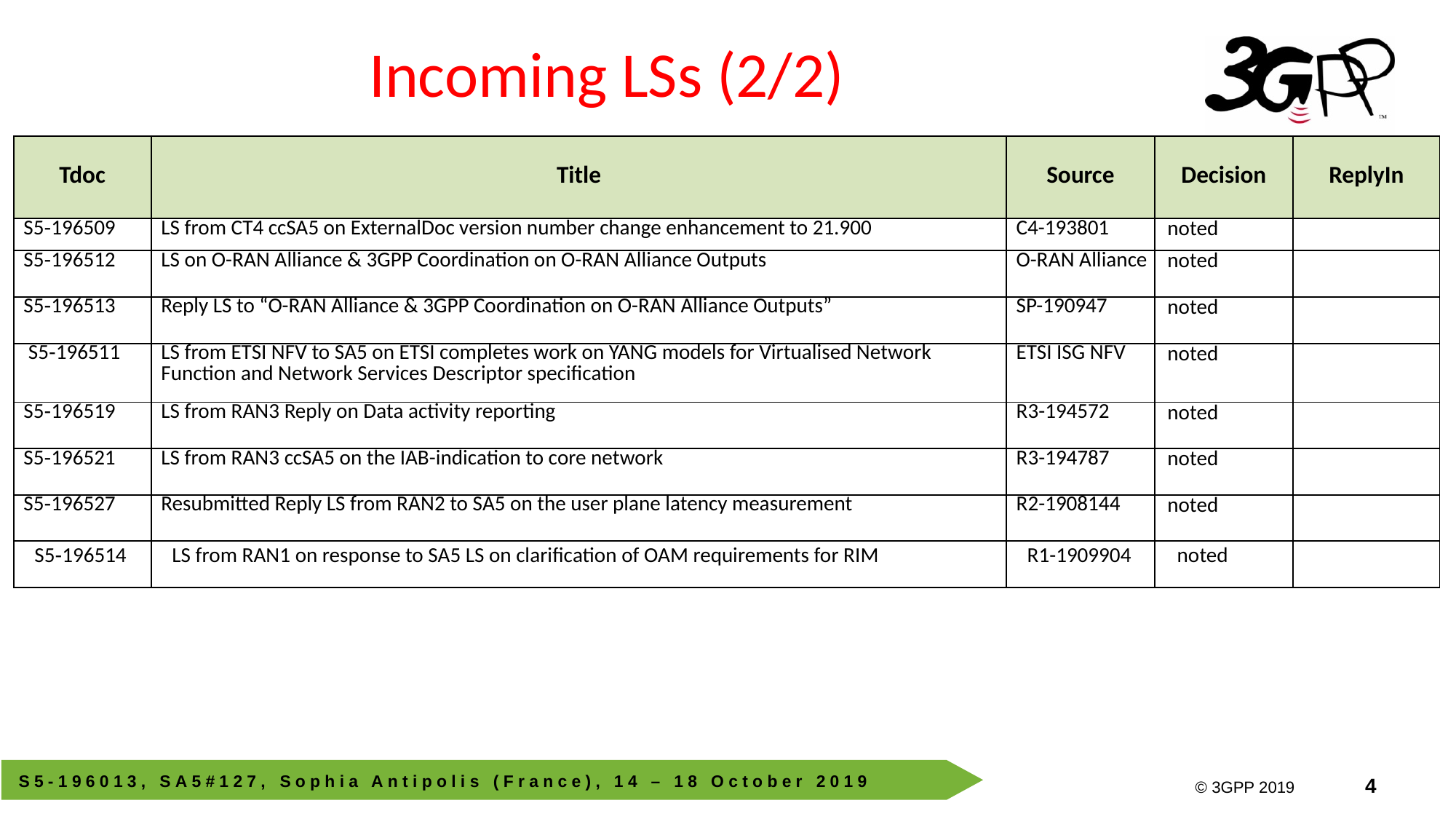

# Incoming LSs (2/2)
| Tdoc | Title | Source | Decision | ReplyIn |
| --- | --- | --- | --- | --- |
| S5‑196509 | LS from CT4 ccSA5 on ExternalDoc version number change enhancement to 21.900 | C4-193801 | noted |  |
| S5‑196512 | LS on O-RAN Alliance & 3GPP Coordination on O-RAN Alliance Outputs | O-RAN Alliance | noted |  |
| S5‑196513 | Reply LS to “O-RAN Alliance & 3GPP Coordination on O-RAN Alliance Outputs” | SP-190947 | noted |  |
| S5‑196511 | LS from ETSI NFV to SA5 on ETSI completes work on YANG models for Virtualised Network Function and Network Services Descriptor specification | ETSI ISG NFV | noted |  |
| S5‑196519 | LS from RAN3 Reply on Data activity reporting | R3-194572 | noted |  |
| S5‑196521 | LS from RAN3 ccSA5 on the IAB-indication to core network | R3-194787 | noted |  |
| S5‑196527 | Resubmitted Reply LS from RAN2 to SA5 on the user plane latency measurement | R2-1908144 | noted |  |
| S5‑196514 | LS from RAN1 on response to SA5 LS on clarification of OAM requirements for RIM | R1-1909904 | noted |  |